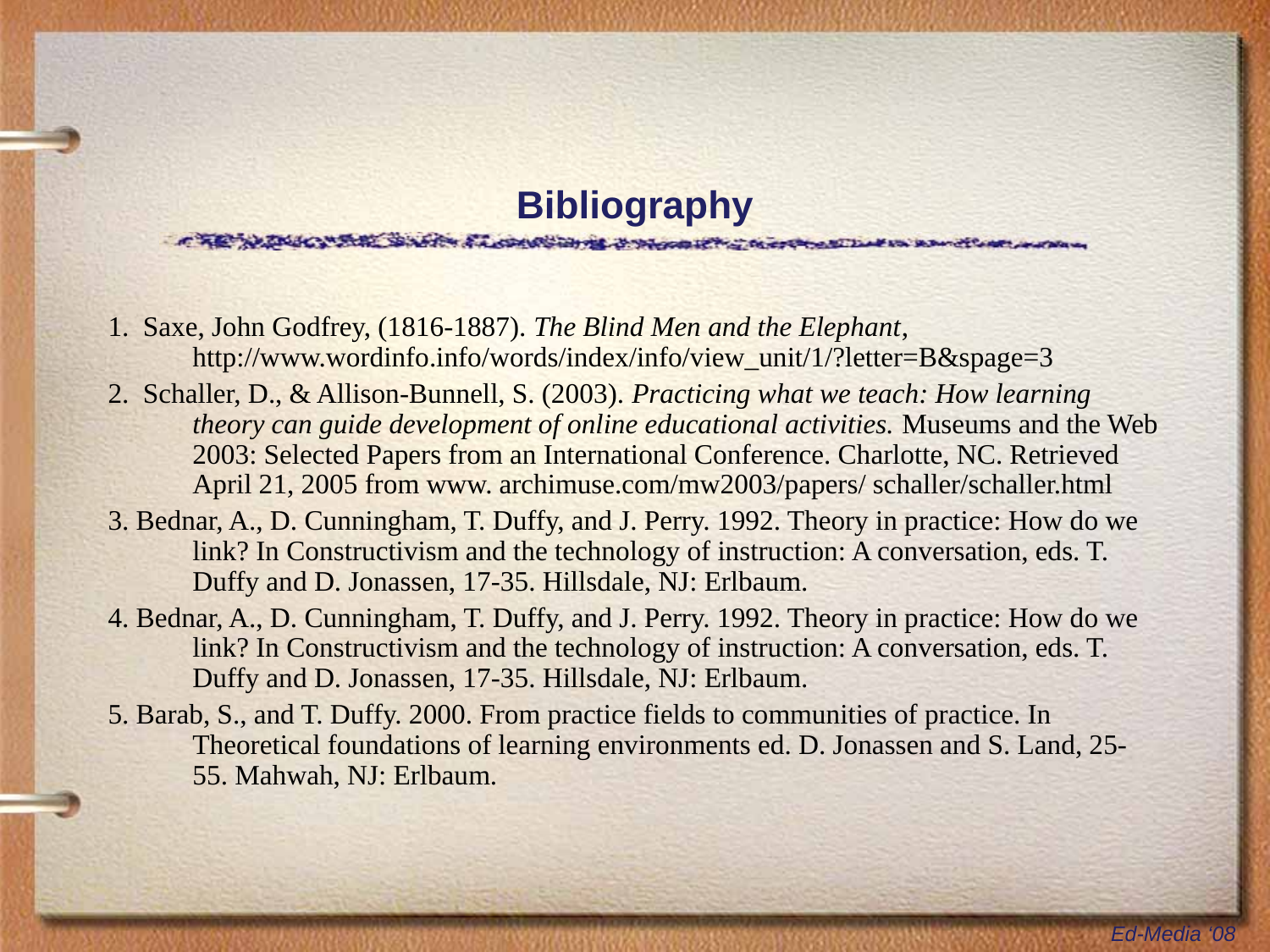

# Bibliography

1.  Saxe, John Godfrey, (1816-1887). The Blind Men and the Elephant, http://www.wordinfo.info/words/index/info/view_unit/1/?letter=B&spage=3
2.  Schaller, D., & Allison-Bunnell, S. (2003). Practicing what we teach: How learning theory can guide development of online educational activities. Museums and the Web 2003: Selected Papers from an International Conference. Charlotte, NC. Retrieved April 21, 2005 from www. archimuse.com/mw2003/papers/ schaller/schaller.html
3. Bednar, A., D. Cunningham, T. Duffy, and J. Perry. 1992. Theory in practice: How do we link? In Constructivism and the technology of instruction: A conversation, eds. T. Duffy and D. Jonassen, 17-35. Hillsdale, NJ: Erlbaum.
4. Bednar, A., D. Cunningham, T. Duffy, and J. Perry. 1992. Theory in practice: How do we link? In Constructivism and the technology of instruction: A conversation, eds. T. Duffy and D. Jonassen, 17-35. Hillsdale, NJ: Erlbaum.
5. Barab, S., and T. Duffy. 2000. From practice fields to communities of practice. In Theoretical foundations of learning environments ed. D. Jonassen and S. Land, 25-55. Mahwah, NJ: Erlbaum.

Ed-Media ‘08